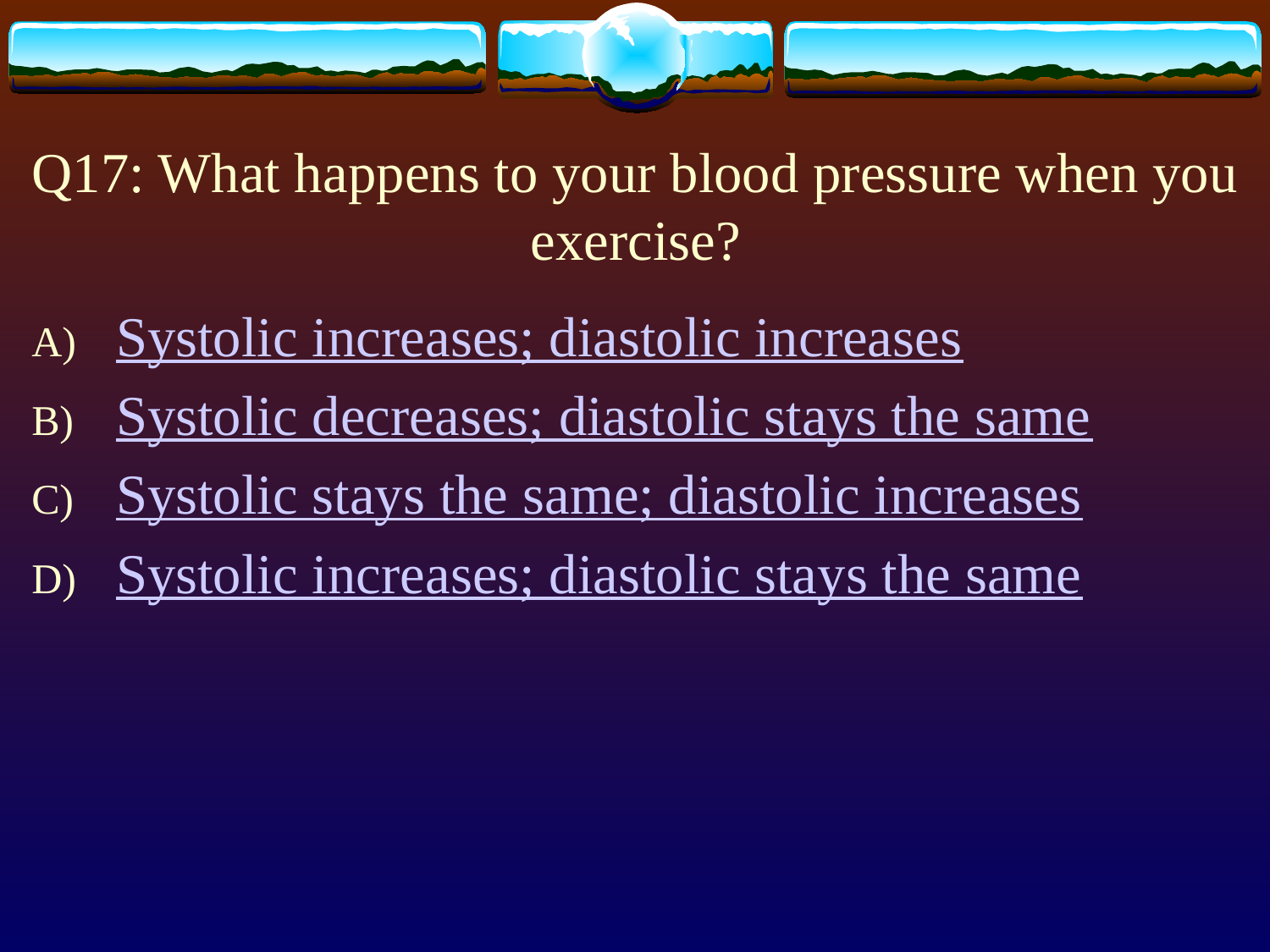

# Q17: What happens to your blood pressure when you exercise?
Systolic increases; diastolic increases
Systolic decreases; diastolic stays the same
Systolic stays the same; diastolic increases
Systolic increases; diastolic stays the same